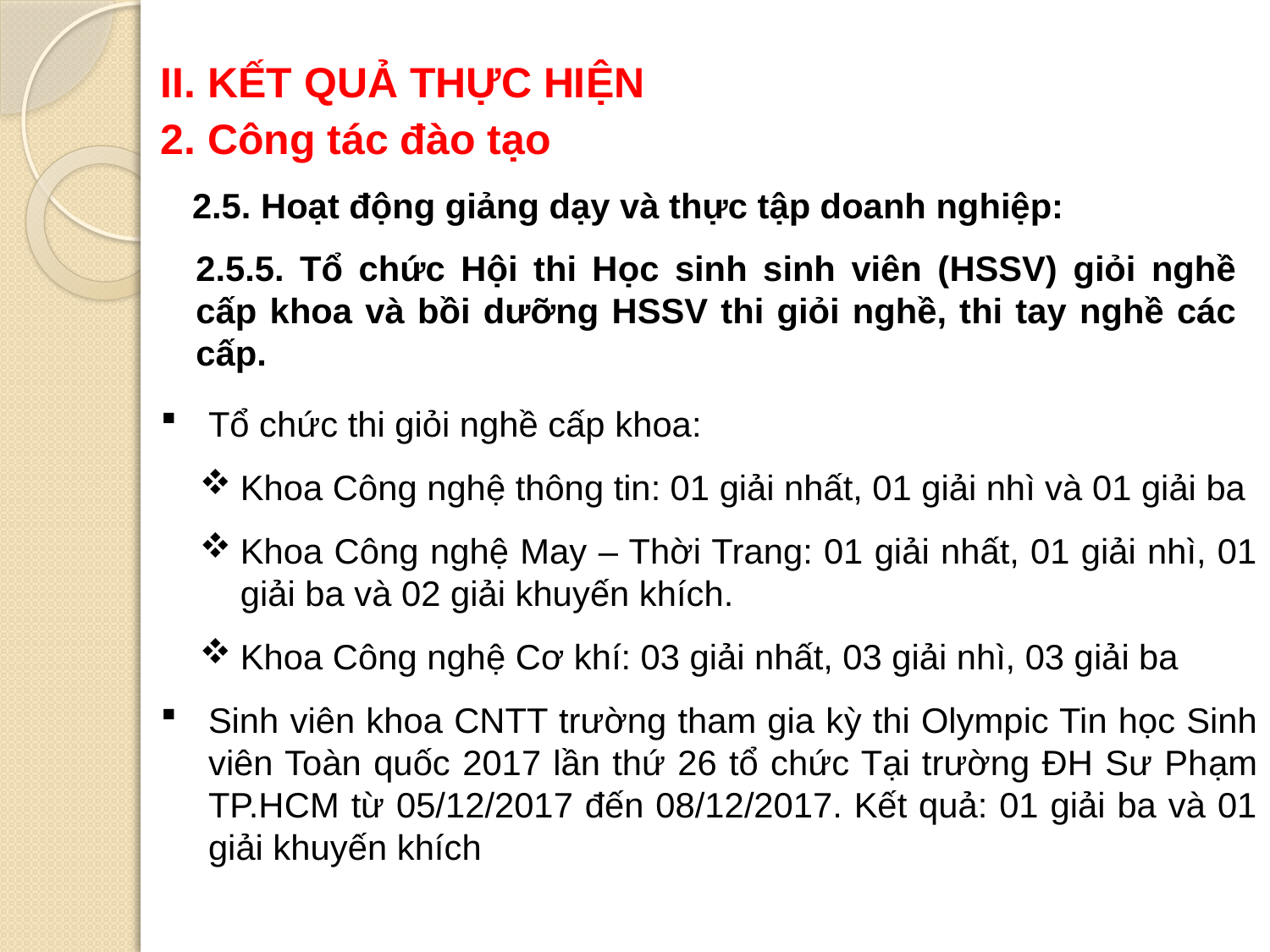

II. KẾT QUẢ THỰC HIỆN
2. Công tác đào tạo
2.5. Hoạt động giảng dạy và thực tập doanh nghiệp:
2.5.5. Tổ chức Hội thi Học sinh sinh viên (HSSV) giỏi nghề cấp khoa và bồi dưỡng HSSV thi giỏi nghề, thi tay nghề các cấp.
Tổ chức thi giỏi nghề cấp khoa:
Khoa Công nghệ thông tin: 01 giải nhất, 01 giải nhì và 01 giải ba
Khoa Công nghệ May – Thời Trang: 01 giải nhất, 01 giải nhì, 01 giải ba và 02 giải khuyến khích.
Khoa Công nghệ Cơ khí: 03 giải nhất, 03 giải nhì, 03 giải ba
Sinh viên khoa CNTT trường tham gia kỳ thi Olympic Tin học Sinh viên Toàn quốc 2017 lần thứ 26 tổ chức Tại trường ĐH Sư Phạm TP.HCM từ 05/12/2017 đến 08/12/2017. Kết quả: 01 giải ba và 01 giải khuyến khích